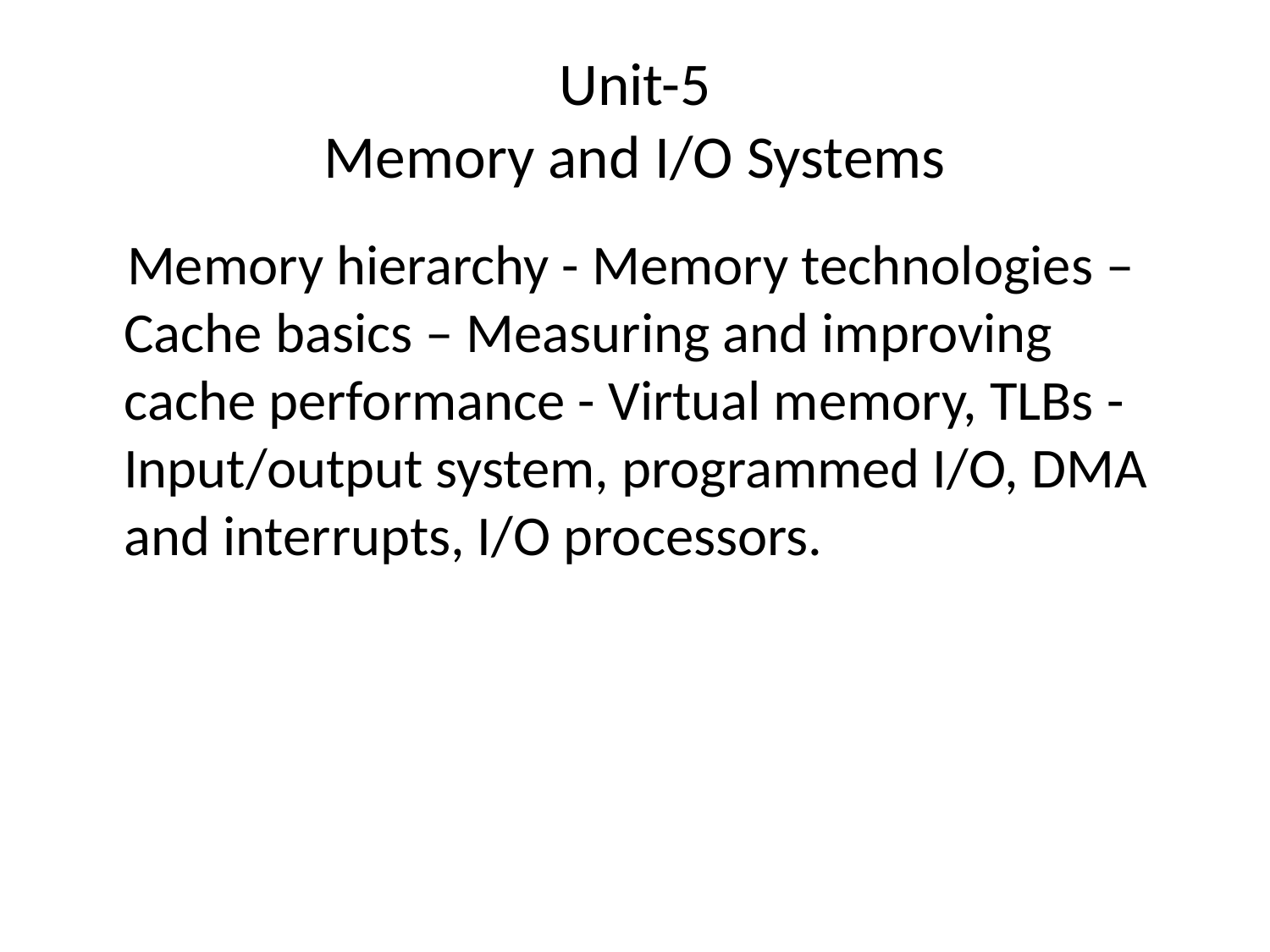

# Unit-5 Memory and I/O Systems
    Memory hierarchy - Memory technologies – Cache basics – Measuring and improving cache performance - Virtual memory, TLBs - Input/output system, programmed I/O, DMA and interrupts, I/O processors.